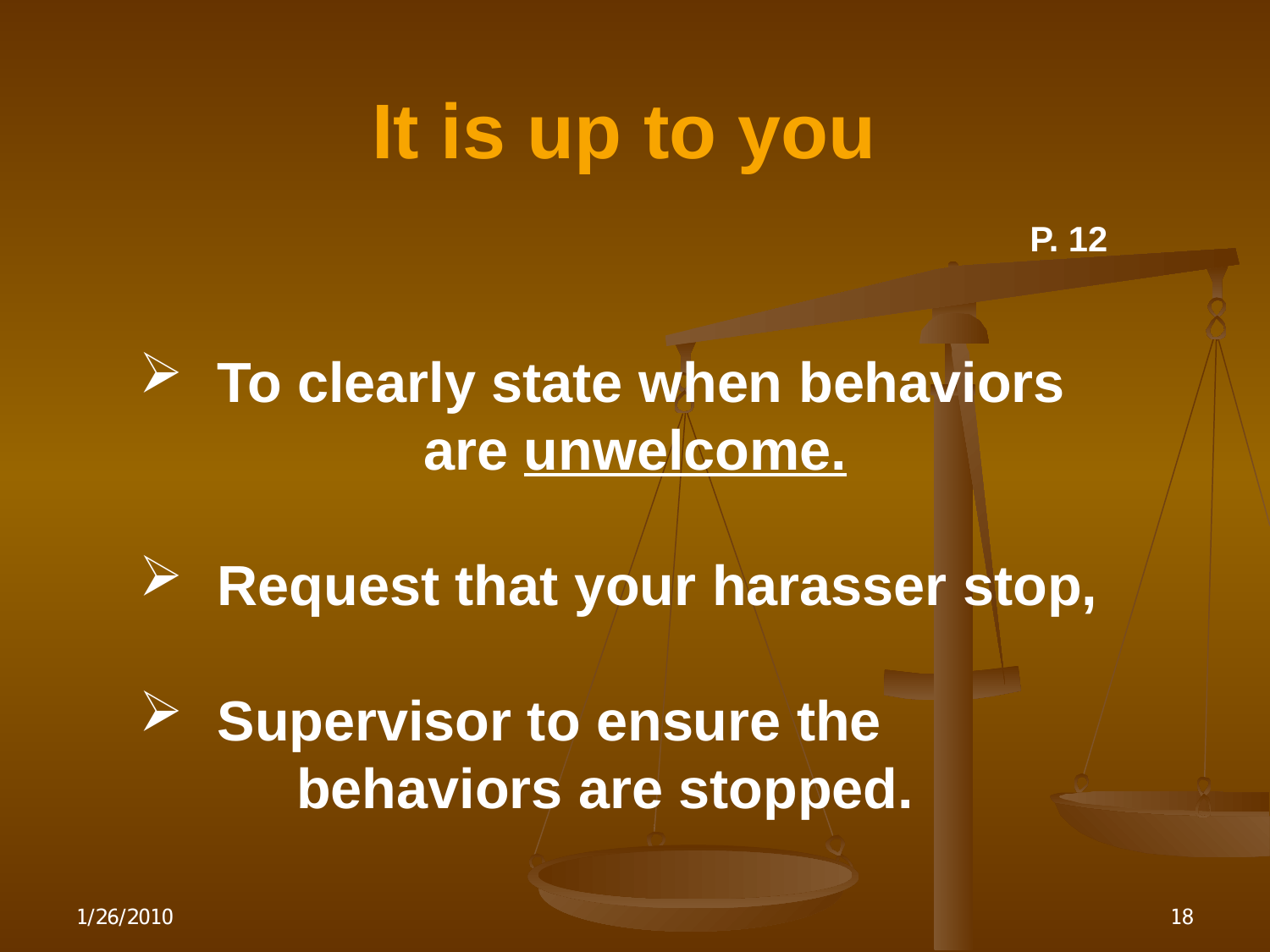

# It is up to you P. 12

 	To clearly state when behaviors 			are unwelcome.

 	Request that your harasser stop,

 	Supervisor to ensure the 				behaviors are stopped.
1/26/2010
18